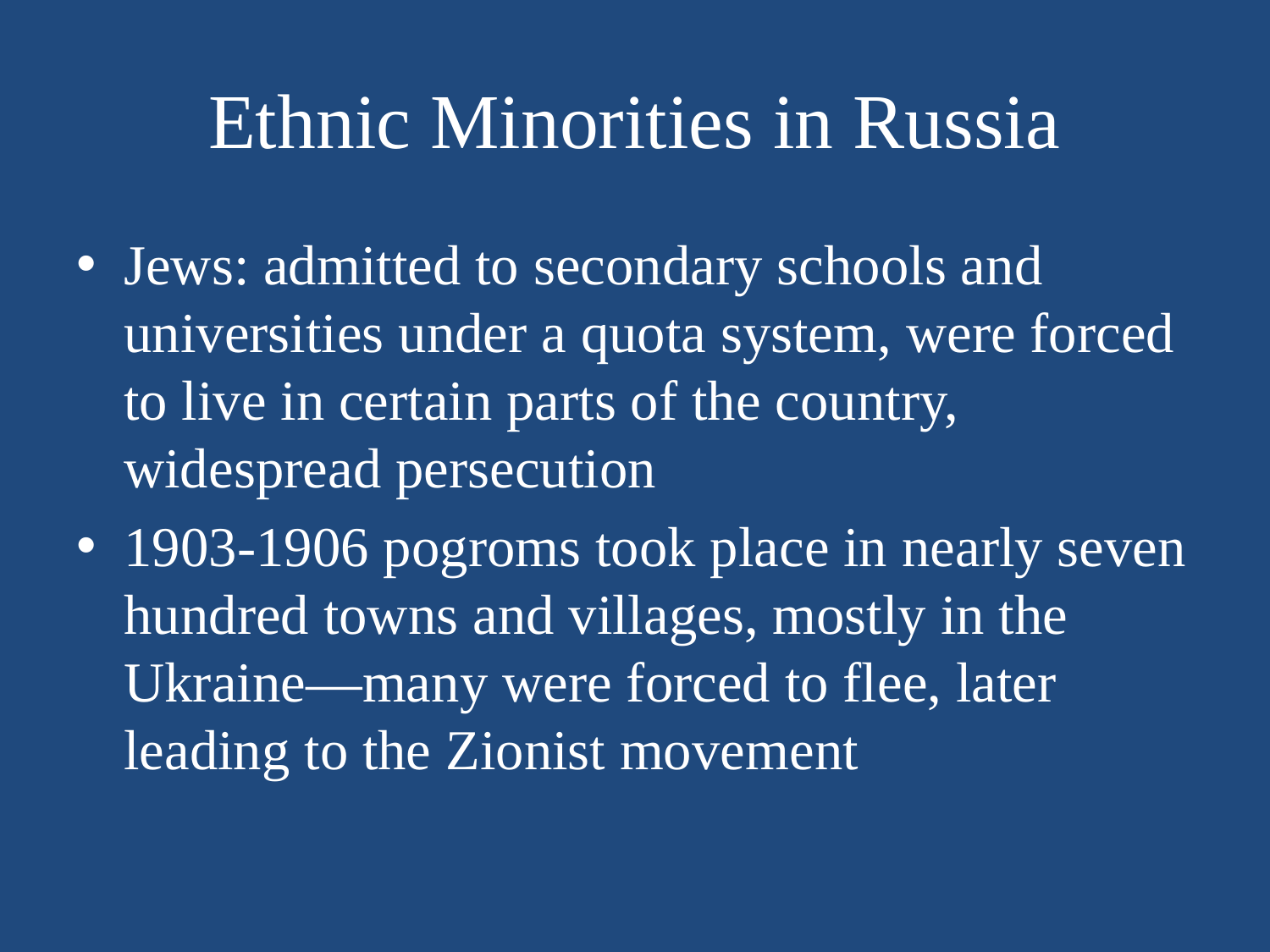

# Ethnic Minorities in Russia
Jews: admitted to secondary schools and universities under a quota system, were forced to live in certain parts of the country, widespread persecution
1903-1906 pogroms took place in nearly seven hundred towns and villages, mostly in the Ukraine—many were forced to flee, later leading to the Zionist movement